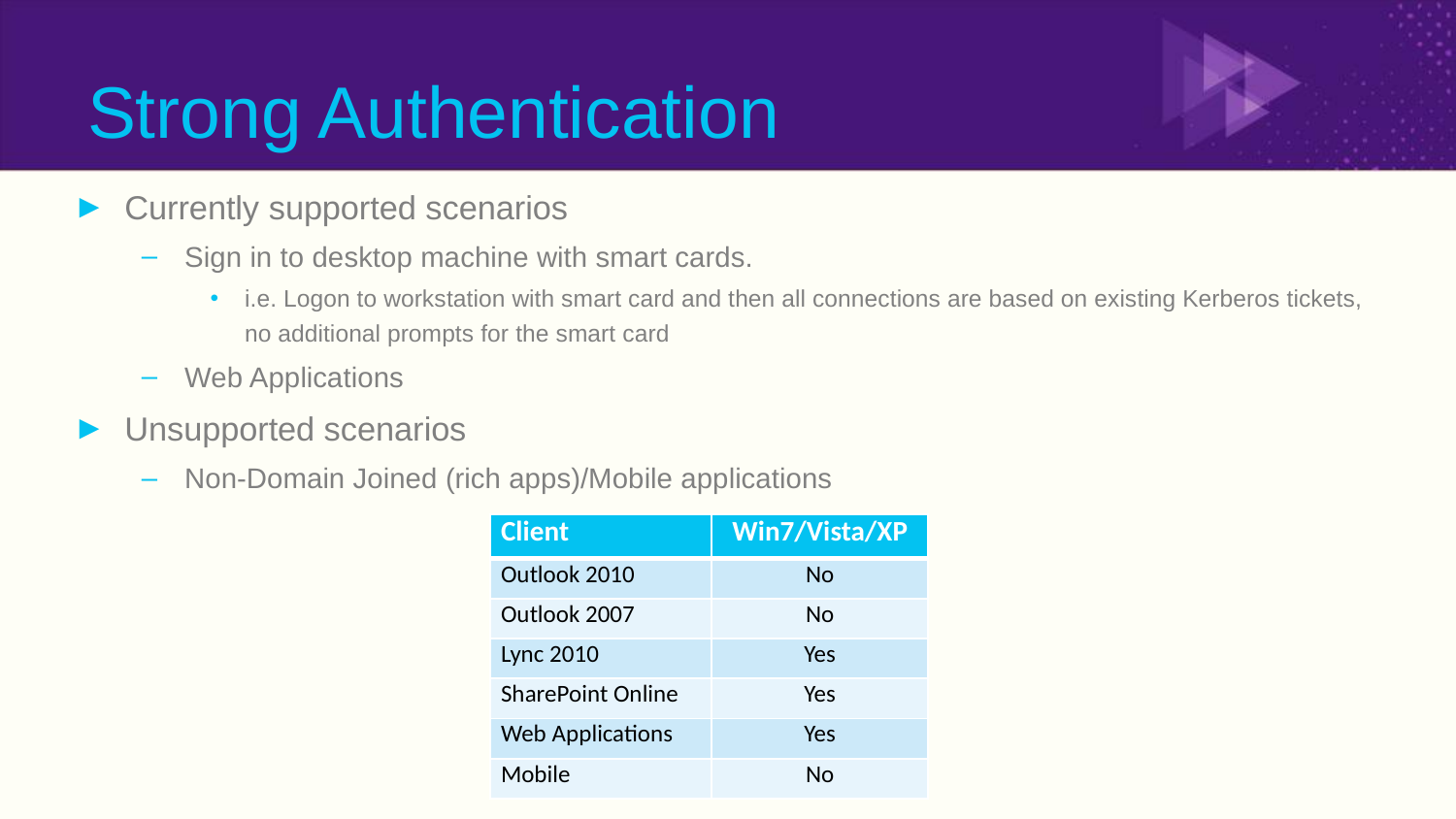

# Strong Authentication
Currently supported scenarios
Sign in to desktop machine with smart cards.
i.e. Logon to workstation with smart card and then all connections are based on existing Kerberos tickets, no additional prompts for the smart card
Web Applications
Unsupported scenarios
Non-Domain Joined (rich apps)/Mobile applications

| Client | Win7/Vista/XP |
| --- | --- |
| Outlook 2010 | No |
| Outlook 2007 | No |
| Lync 2010 | Yes |
| SharePoint Online | Yes |
| Web Applications | Yes |
| Mobile | No |